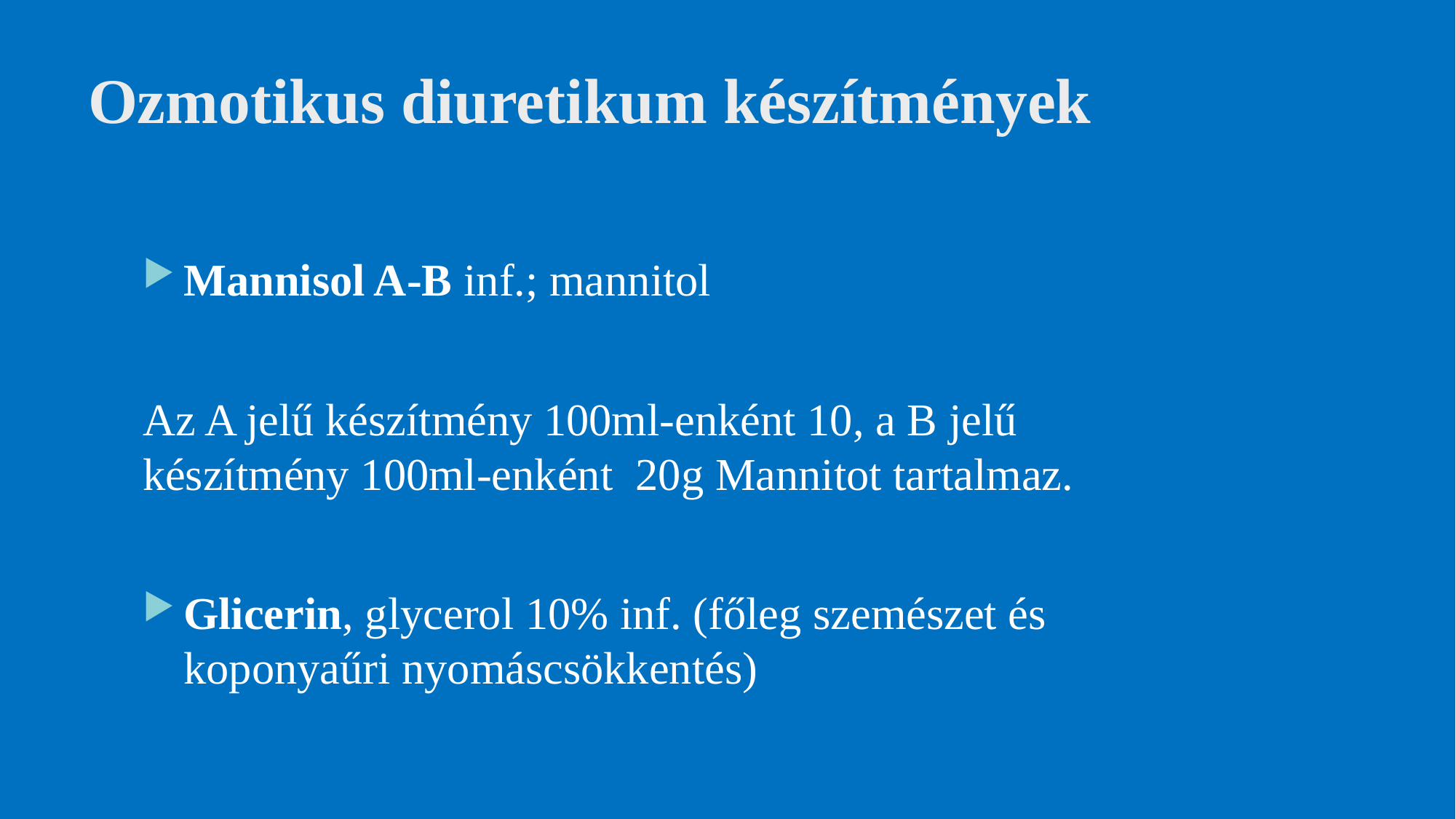

# Ozmotikus diuretikum készítmények
Mannisol A-B inf.; mannitol

Az A jelű készítmény 100ml-enként 10, a B jelű készítmény 100ml-enként  20g Mannitot tartalmaz.

Glicerin, glycerol 10% inf. (főleg szemészet és koponyaűri nyomáscsökkentés)